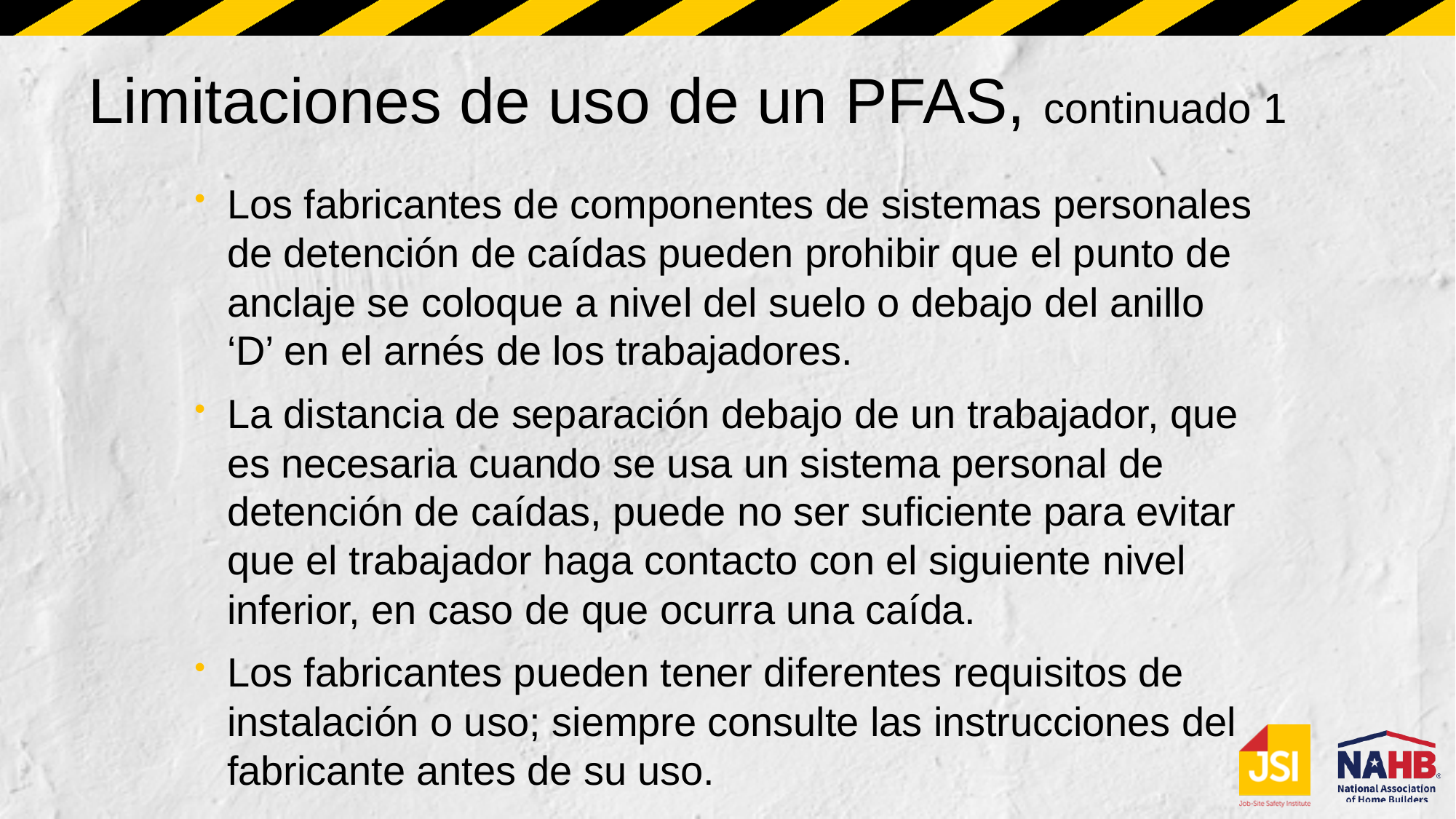

# Limitaciones de uso de un PFAS, continuado 1
Los fabricantes de componentes de sistemas personales de detención de caídas pueden prohibir que el punto de anclaje se coloque a nivel del suelo o debajo del anillo ‘D’ en el arnés de los trabajadores.
La distancia de separación debajo de un trabajador, que es necesaria cuando se usa un sistema personal de detención de caídas, puede no ser suficiente para evitar que el trabajador haga contacto con el siguiente nivel inferior, en caso de que ocurra una caída.
Los fabricantes pueden tener diferentes requisitos de instalación o uso; siempre consulte las instrucciones del fabricante antes de su uso.